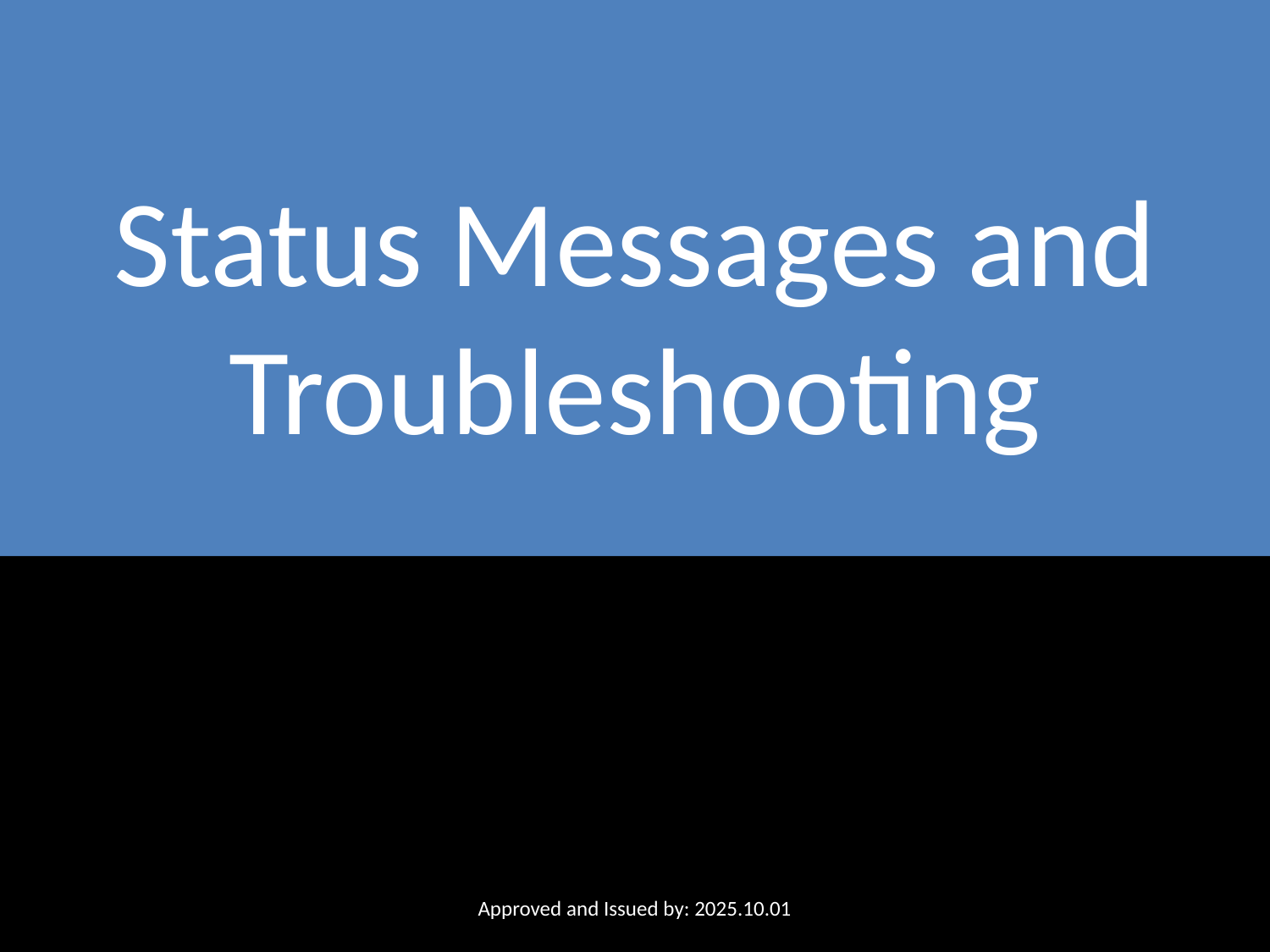

# Status Messages and Troubleshooting
Approved and Issued by: 2025.10.01